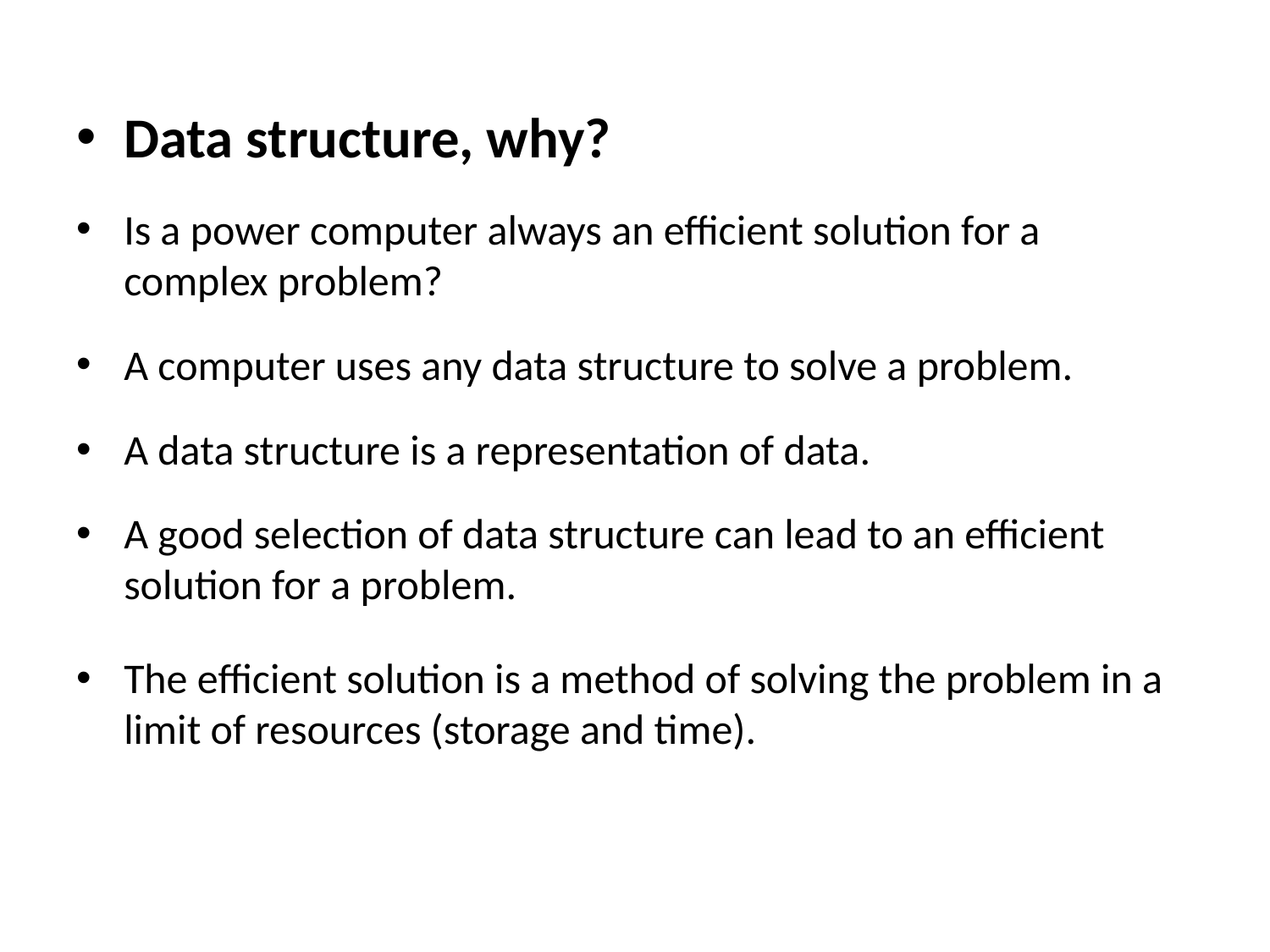

Data structure, why?

Is a power computer always an efficient solution for a complex problem?

A computer uses any data structure to solve a problem.

A data structure is a representation of data.

A good selection of data structure can lead to an efficient solution for a problem.

The efficient solution is a method of solving the problem in a limit of resources (storage and time).